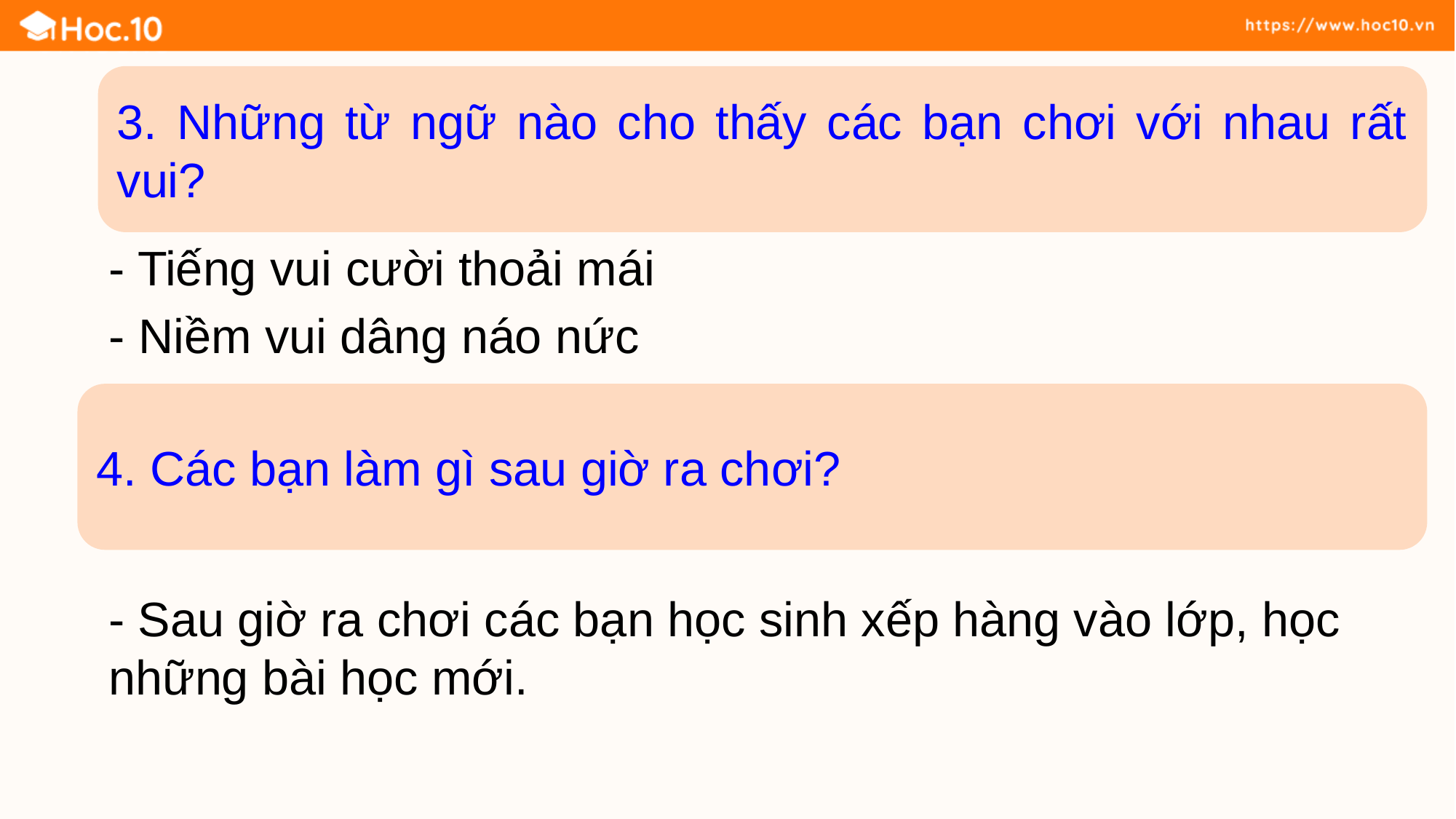

3. Những từ ngữ nào cho thấy các bạn chơi với nhau rất vui?
- Tiếng vui cười thoải mái
- Niềm vui dâng náo nức
4. Các bạn làm gì sau giờ ra chơi?
- Sau giờ ra chơi các bạn học sinh xếp hàng vào lớp, học những bài học mới.